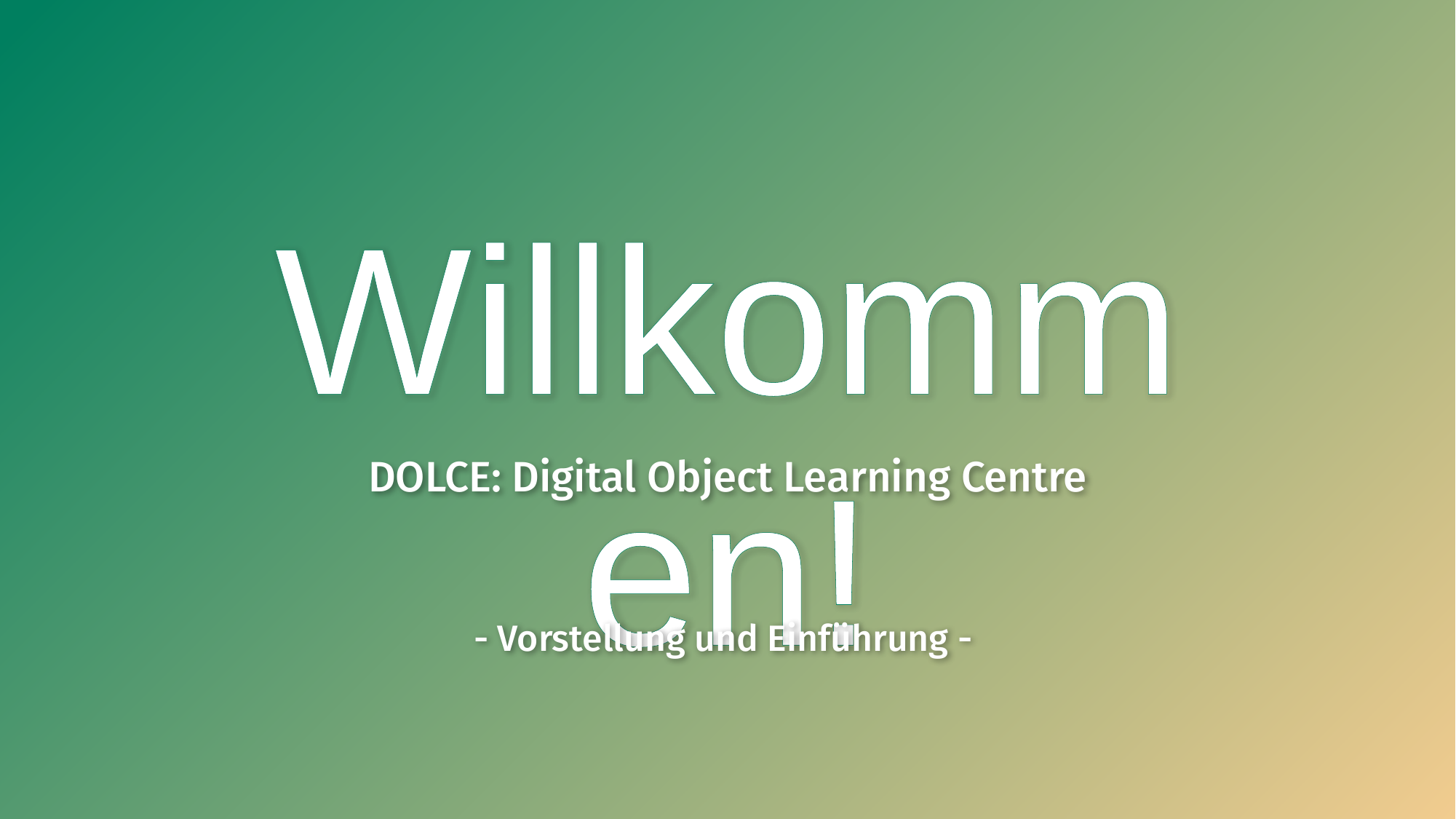

DOLCE
Willkommen!
DOLCE: Digital Object Learning Centre
- Vorstellung und Einführung -